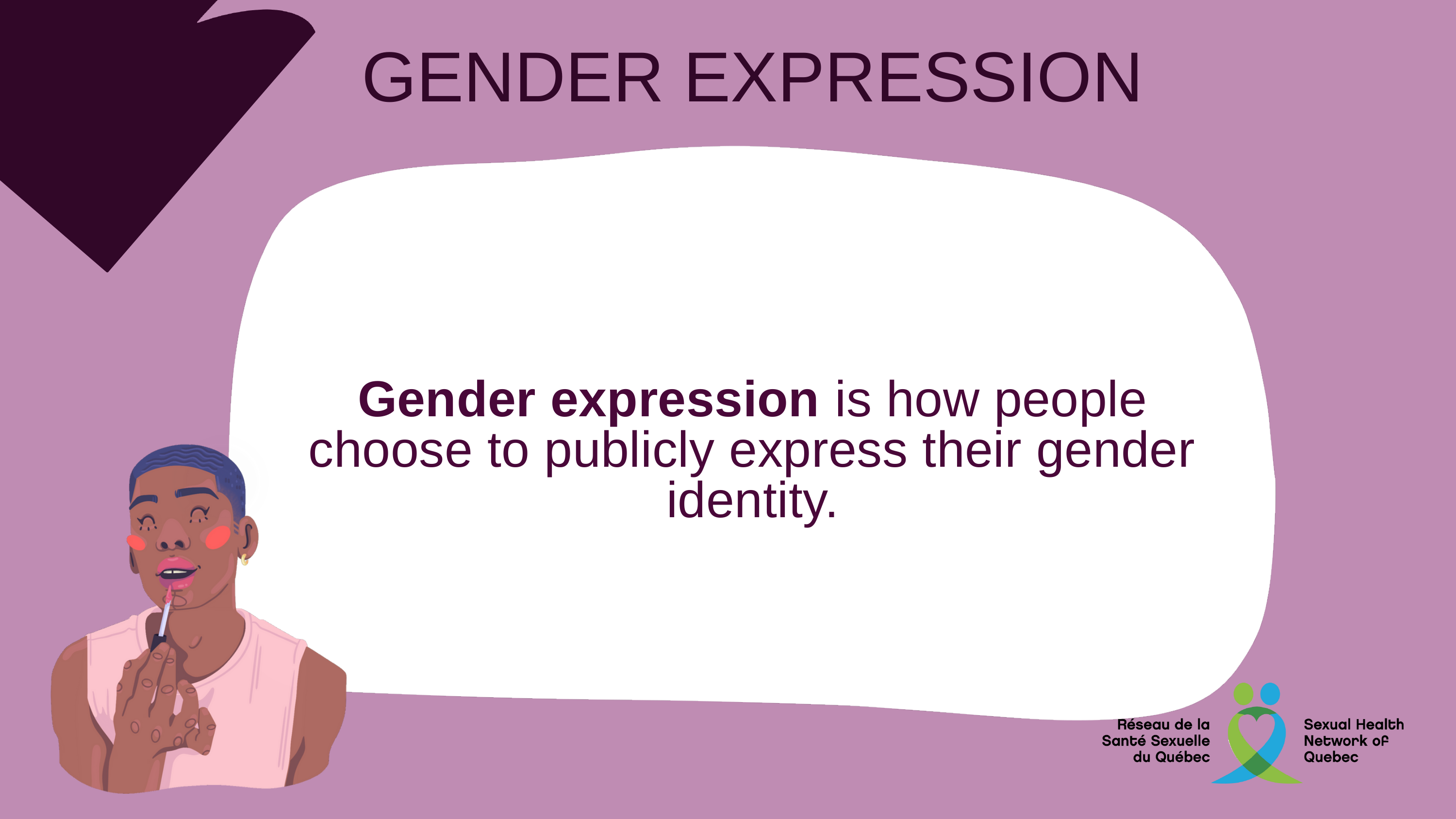

GENDER EXPRESSION

Gender expression is how people choose to publicly express their gender identity.